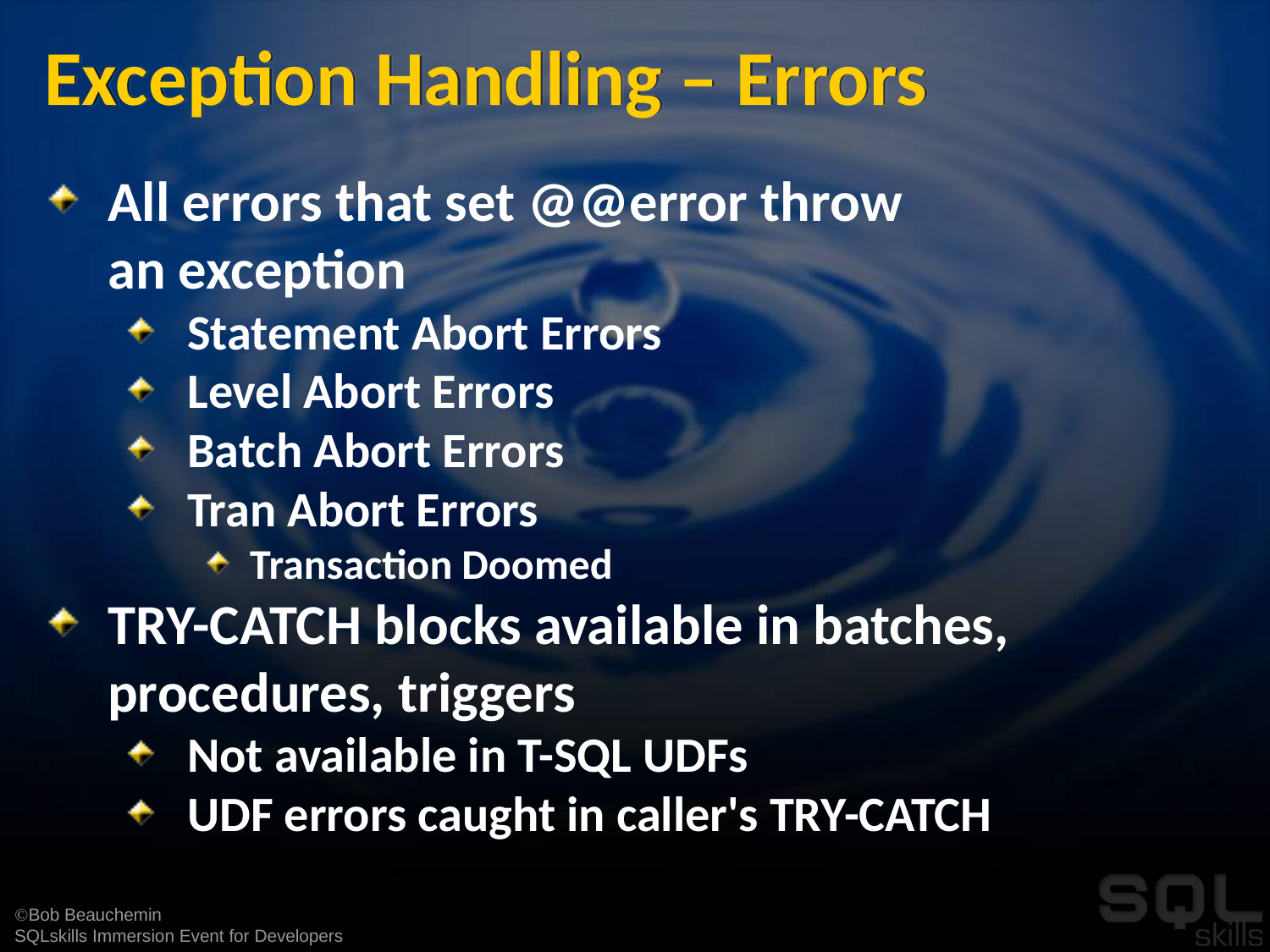

# Exception Handling – Errors
All errors that set @@error throw
an exception
Statement Abort Errors
Level Abort Errors
Batch Abort Errors
Tran Abort Errors
Transaction Doomed
TRY-CATCH blocks available in batches, procedures, triggers
Not available in T-SQL UDFs
UDF errors caught in caller's TRY-CATCH